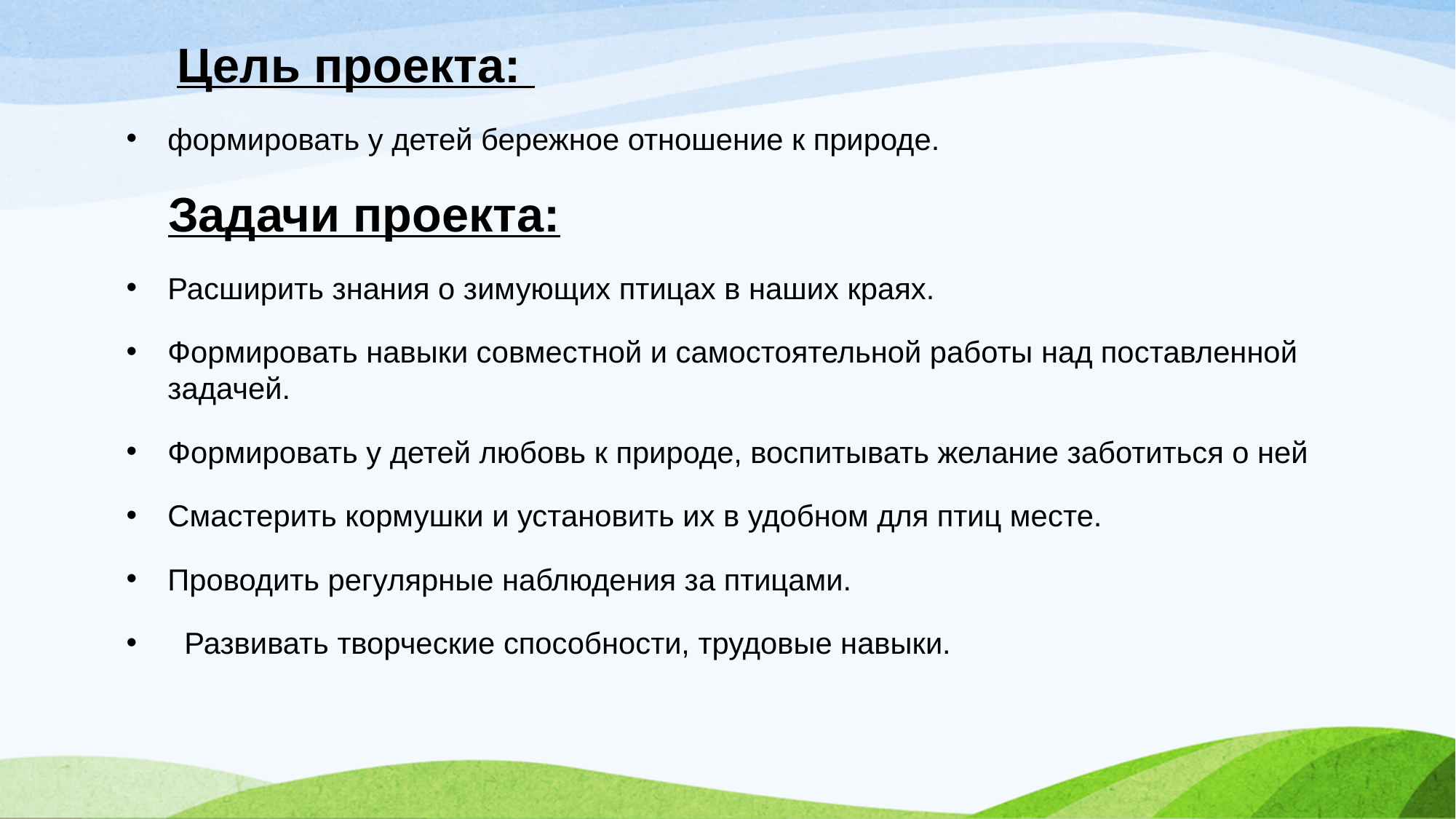

Цель проекта:
формировать у детей бережное отношение к природе.
     Задачи проекта:
Расширить знания о зимующих птицах в наших краях.
Формировать навыки совместной и самостоятельной работы над поставленной задачей.
Формировать у детей любовь к природе, воспитывать желание заботиться о ней
Смастерить кормушки и установить их в удобном для птиц месте.
Проводить регулярные наблюдения за птицами.
  Развивать творческие способности, трудовые навыки.